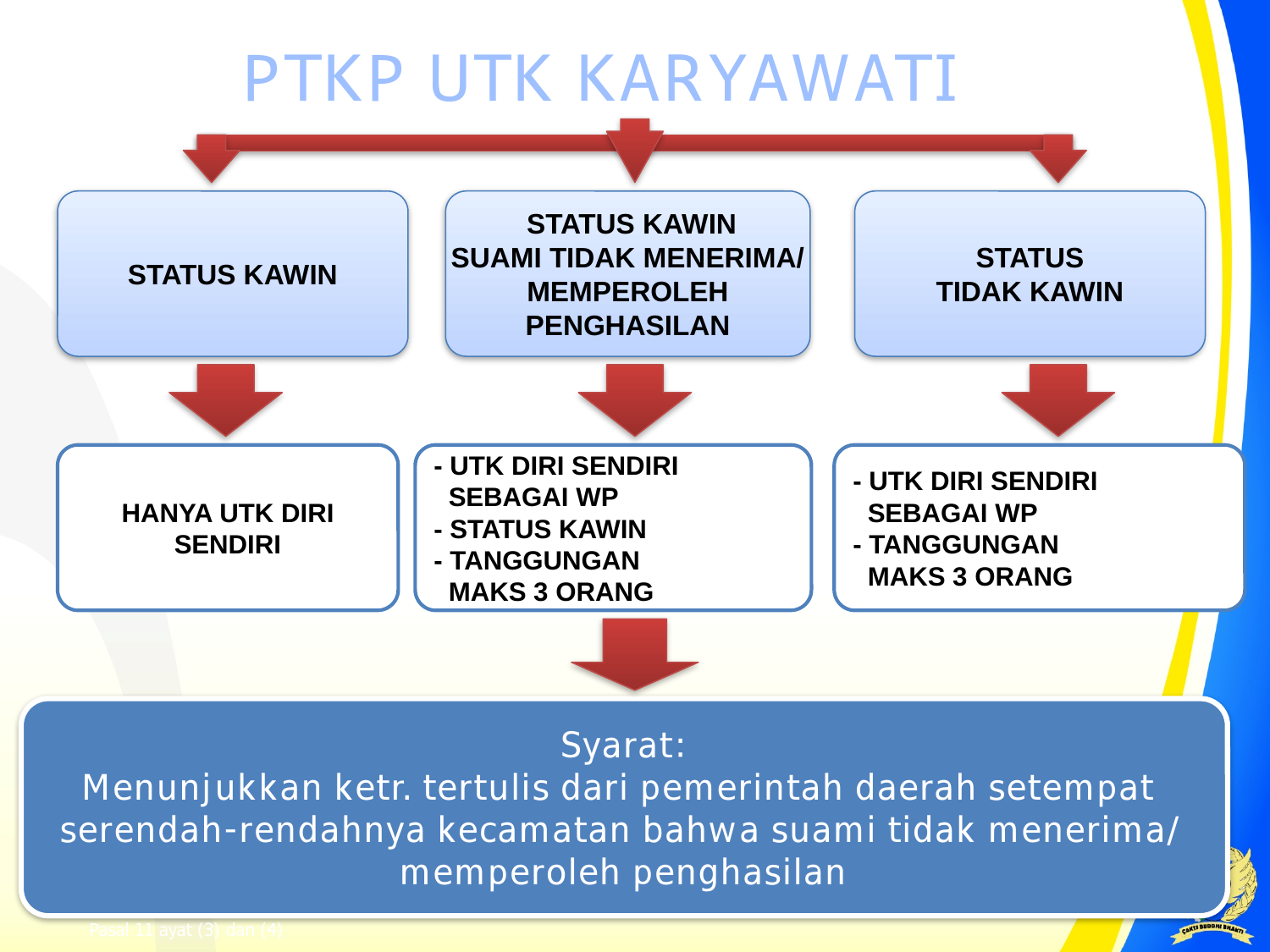

PTKP UTK KARYAWATI

STATUS KAWIN
 STATUS KAWIN
SUAMI TIDAK MENERIMA/
MEMPEROLEH
PENGHASILAN
STATUS
TIDAK KAWIN

HANYA UTK DIRI
SENDIRI
- UTK DIRI SENDIRI
  SEBAGAI WP
- STATUS KAWIN
- TANGGUNGAN
  MAKS 3 ORANG
- UTK DIRI SENDIRI
  SEBAGAI WP
- TANGGUNGAN
  MAKS 3 ORANG

Syarat:
Menunjukkan ketr. tertulis dari pemerintah daerah setempat
serendah-rendahnya kecamatan bahwa suami tidak menerima/
memperoleh penghasilan
Pasal 11 ayat (3) dan (4)